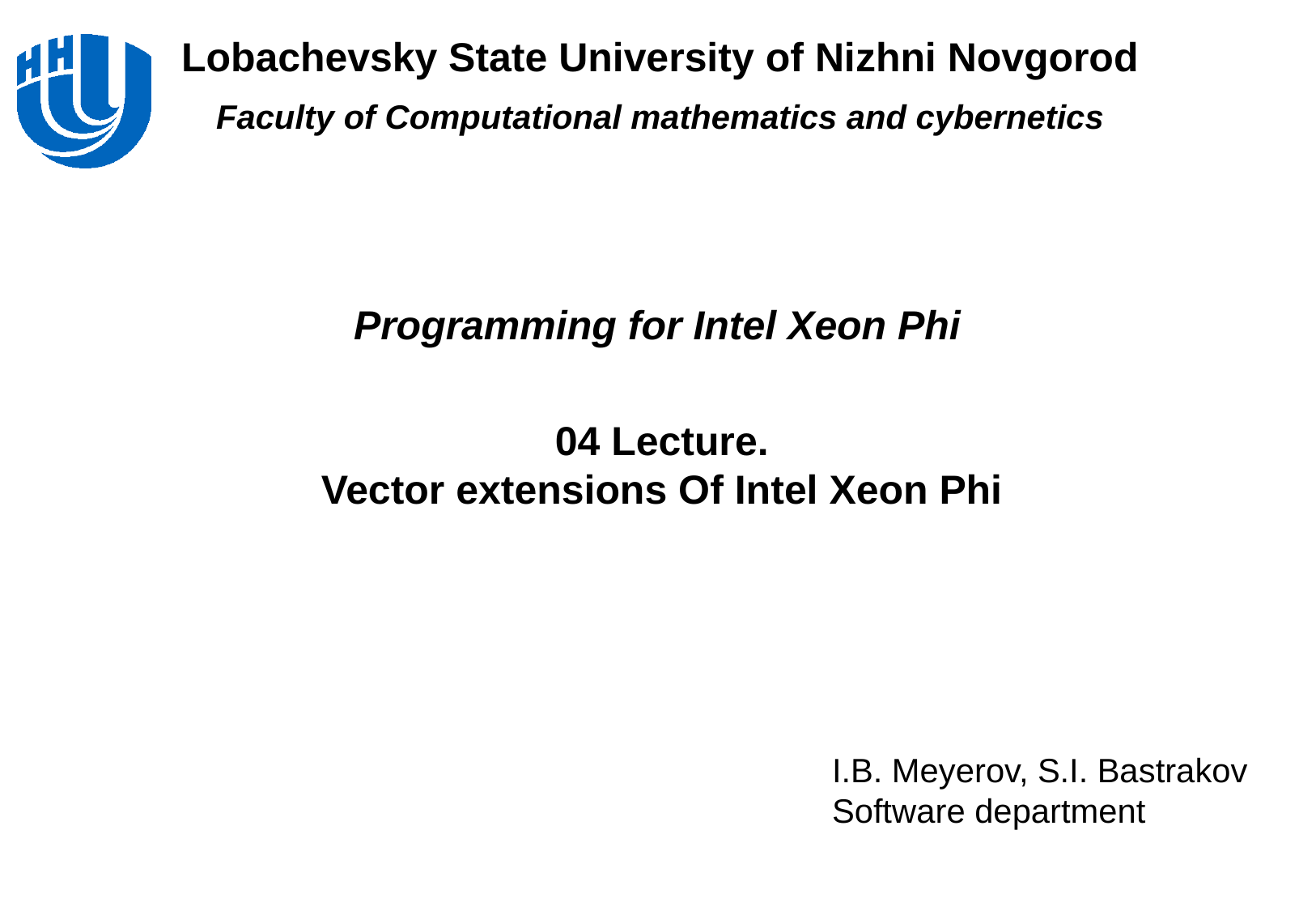

Programming for Intel Xeon Phi
# 04 Lecture. Vector extensions Of Intel Xeon Phi
I.B. Meyerov, S.I. Bastrakov
Software department